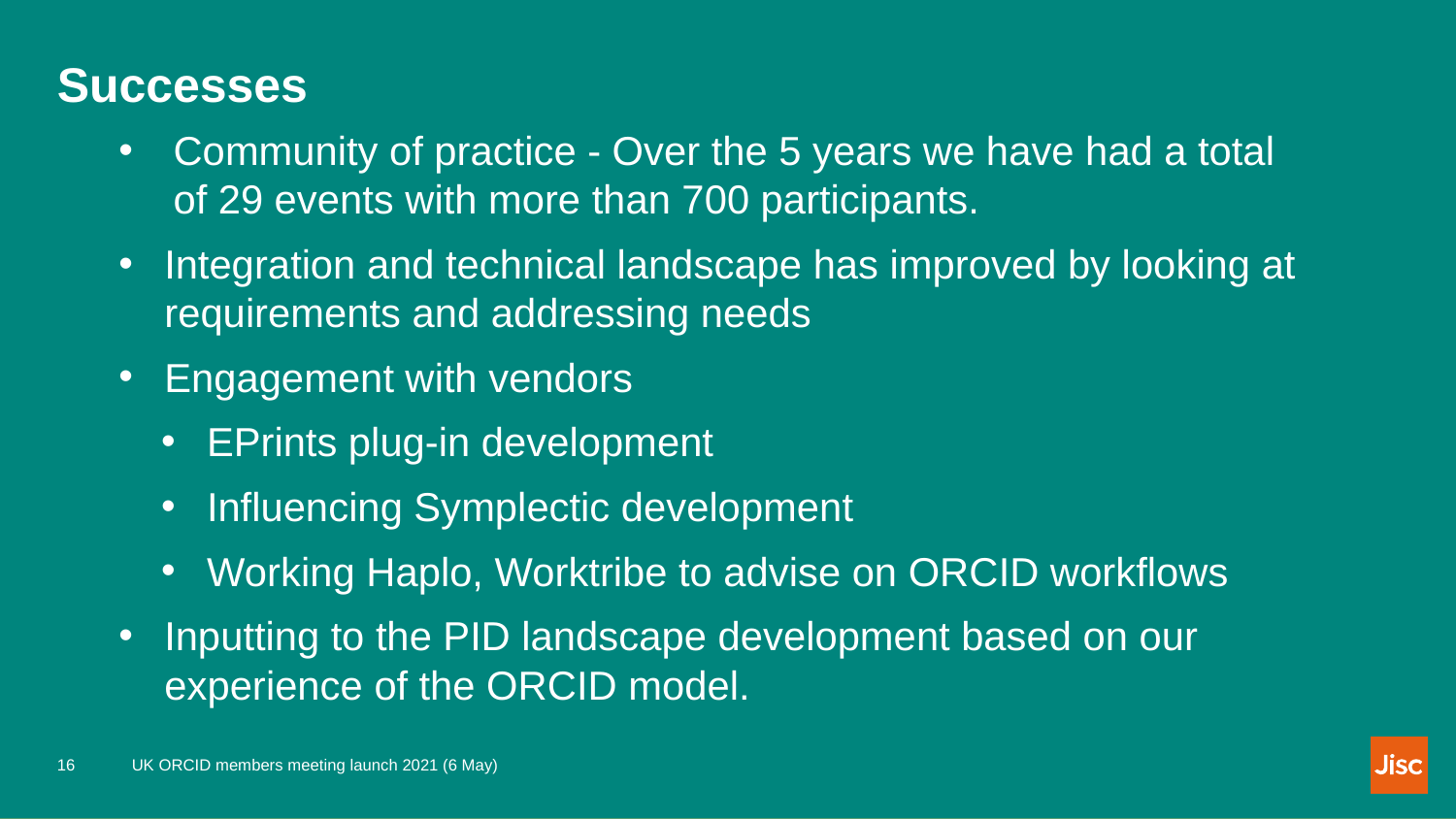

# Successes
Community of practice - Over the 5 years we have had a total of 29 events with more than 700 participants.
Integration and technical landscape has improved by looking at requirements and addressing needs
Engagement with vendors
EPrints plug-in development
Influencing Symplectic development
Working Haplo, Worktribe to advise on ORCID workflows
Inputting to the PID landscape development based on our experience of the ORCID model.

UK ORCID members meeting launch 2021 (6 May)
16